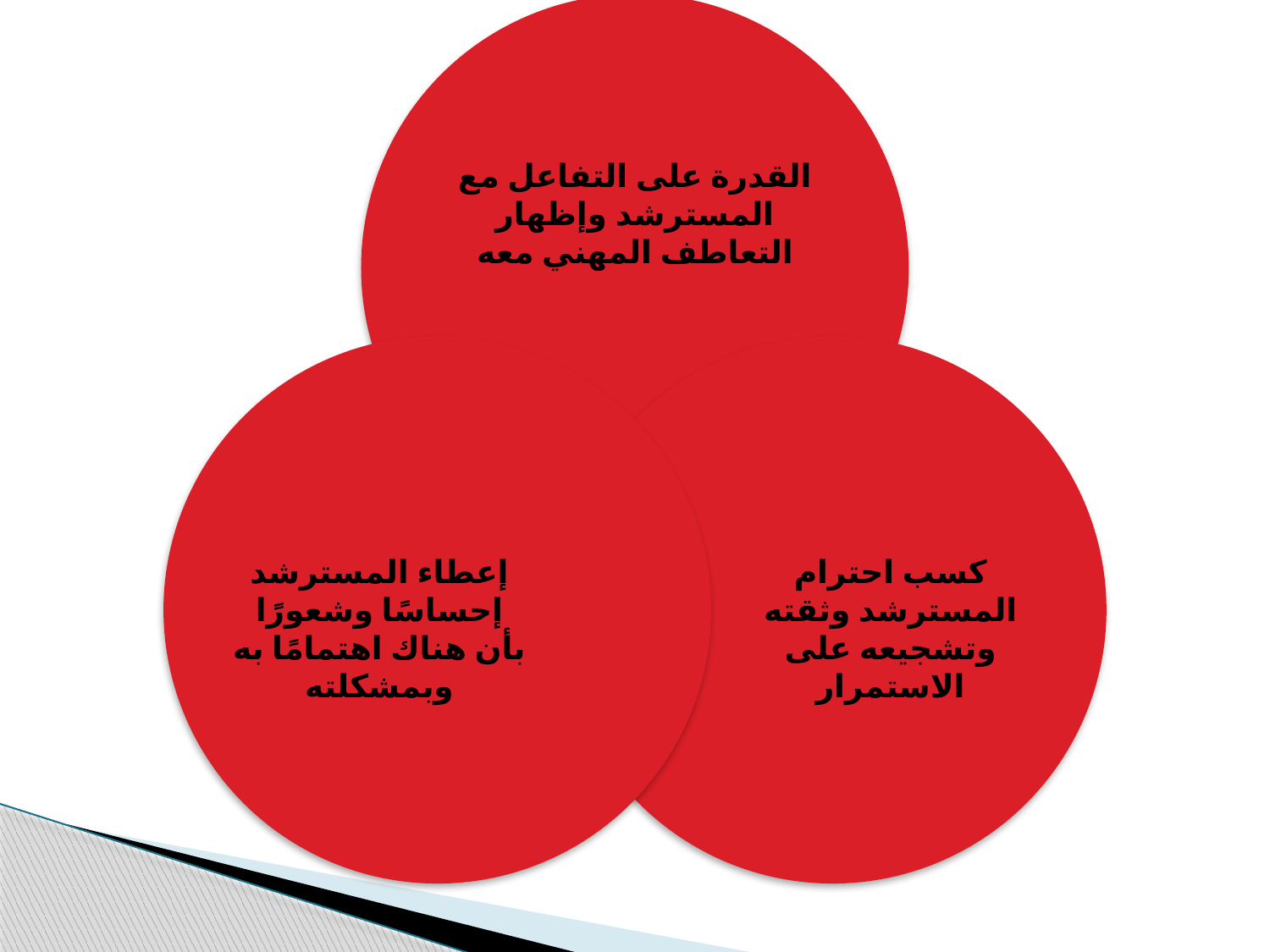

#
القدرة على التفاعل مع المسترشد وإظهار التعاطف المهني معه